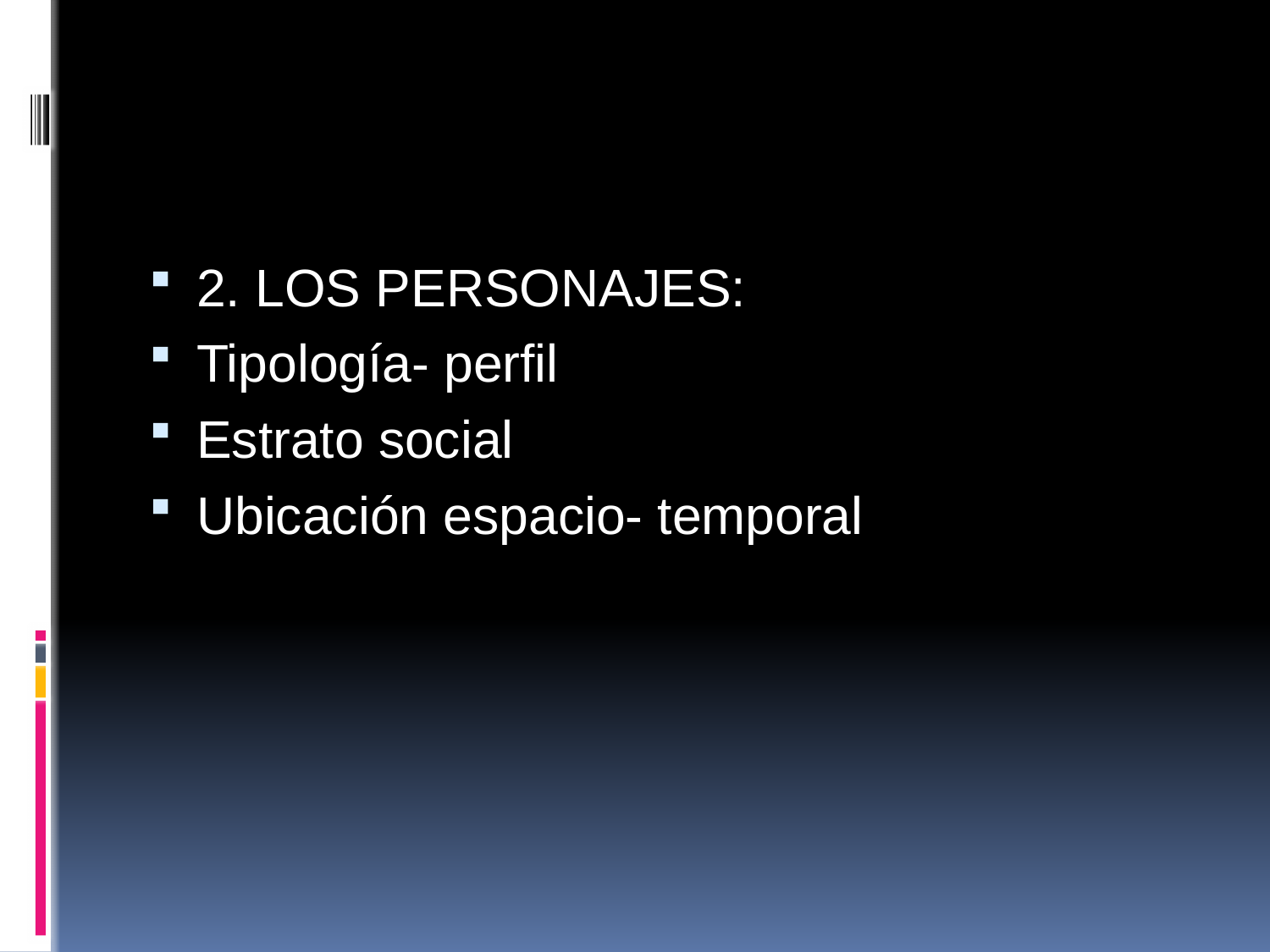

#
2. LOS PERSONAJES:
Tipología- perfil
Estrato social
Ubicación espacio- temporal